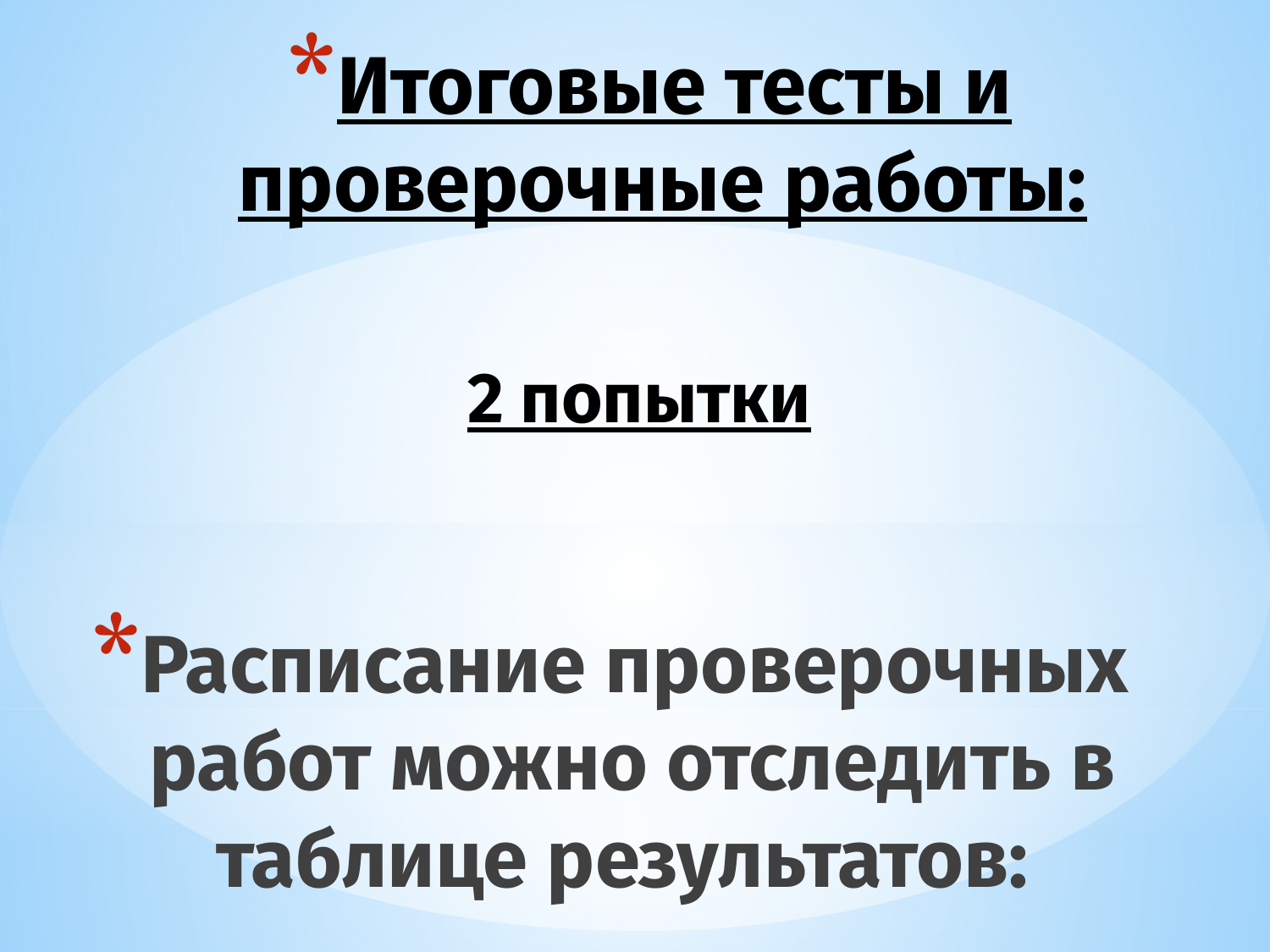

# Итоговые тесты и проверочные работы:
2 попытки
Расписание проверочных работ можно отследить в таблице результатов: